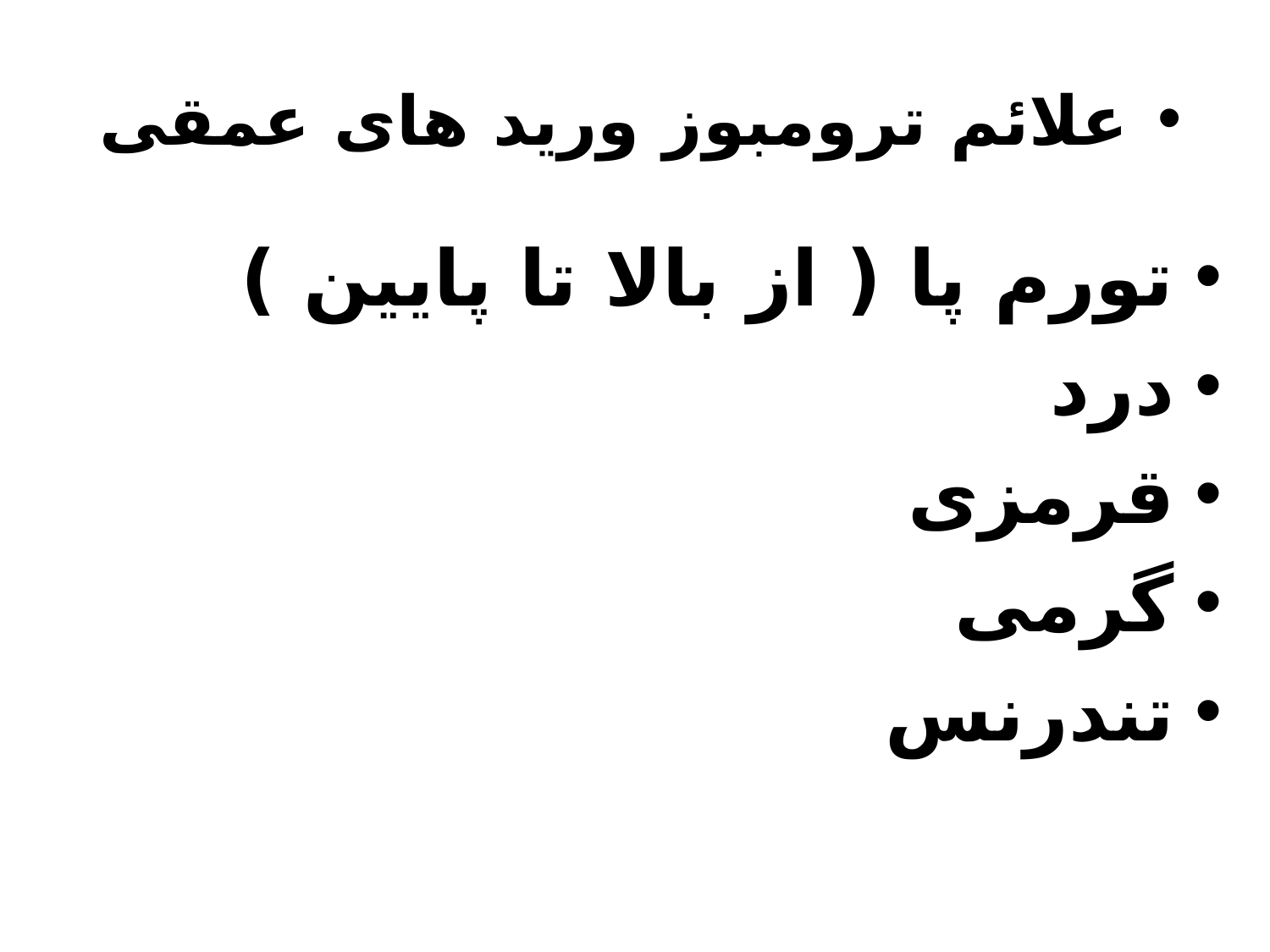

# علائم ترومبوز ورید های عمقی
تورم پا ( از بالا تا پایین )
درد
قرمزی
گرمی
تندرنس